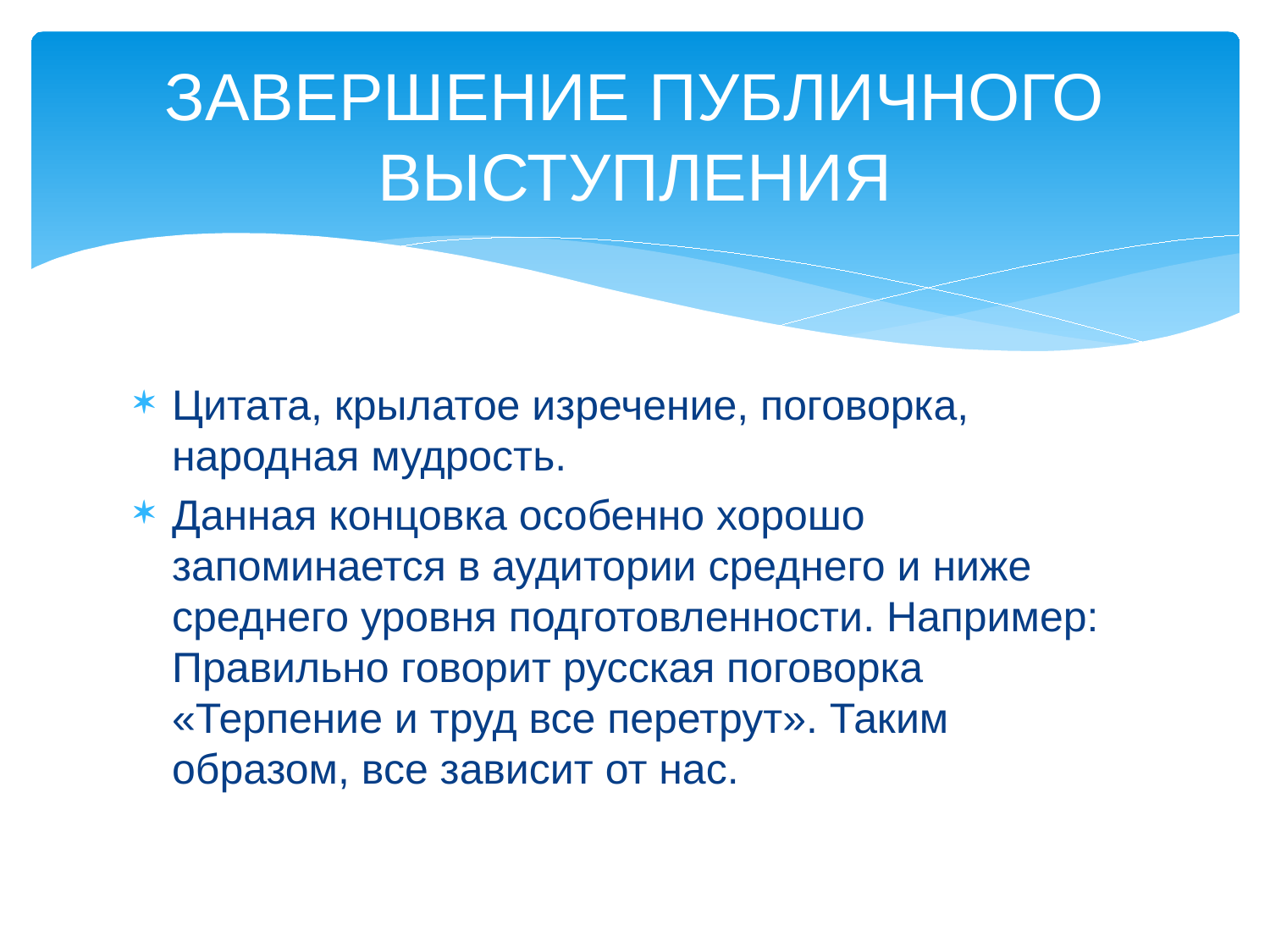

# ЗАВЕРШЕНИЕ ПУБЛИЧНОГО ВЫСТУПЛЕНИЯ
Цитата, крылатое изречение, поговорка, народная мудрость.
Данная концовка особенно хорошо запоминается в аудитории среднего и ниже среднего уровня подготовленности. Например: Правильно говорит русская поговорка «Терпение и труд все перетрут». Таким образом, все зависит от нас.